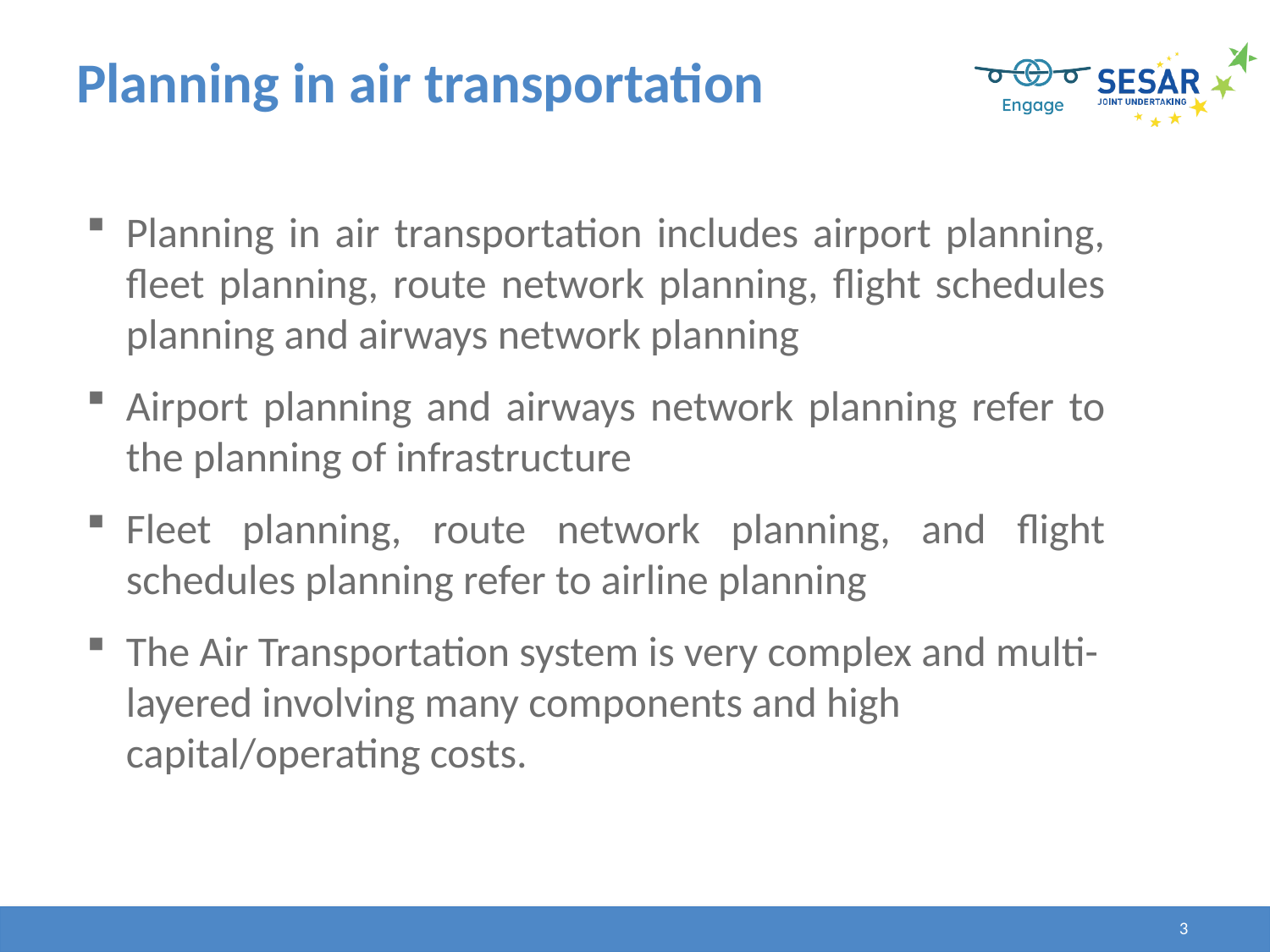

# Planning in air transportation
Planning in air transportation includes airport planning, fleet planning, route network planning, flight schedules planning and airways network planning
Airport planning and airways network planning refer to the planning of infrastructure
Fleet planning, route network planning, and flight schedules planning refer to airline planning
The Air Transportation system is very complex and multi-layered involving many components and high capital/operating costs.
3